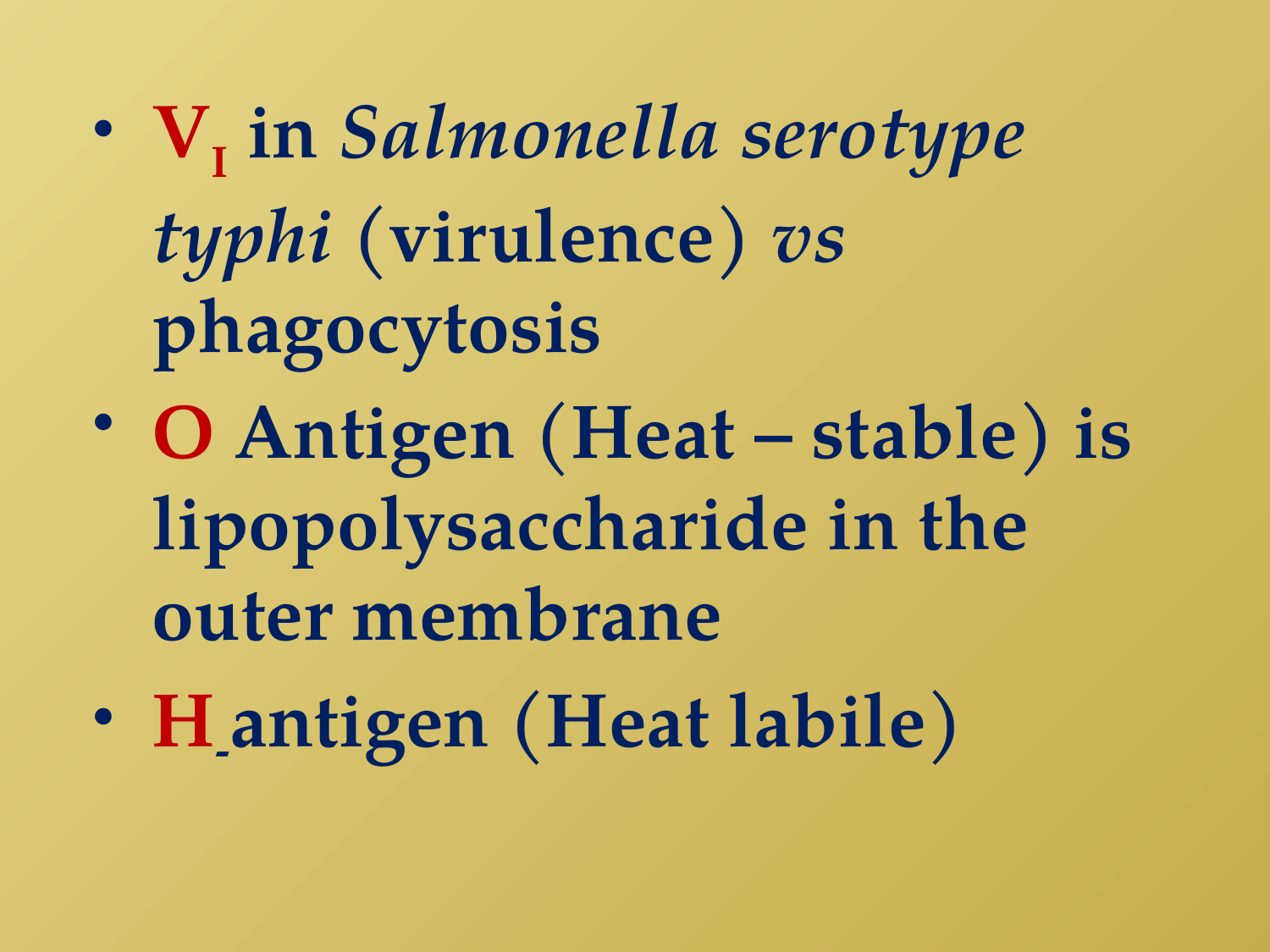

#
VI in Salmonella serotype typhi (virulence) vs phagocytosis
O Antigen (Heat – stable) is lipopolysaccharide in the outer membrane
H-antigen (Heat labile)